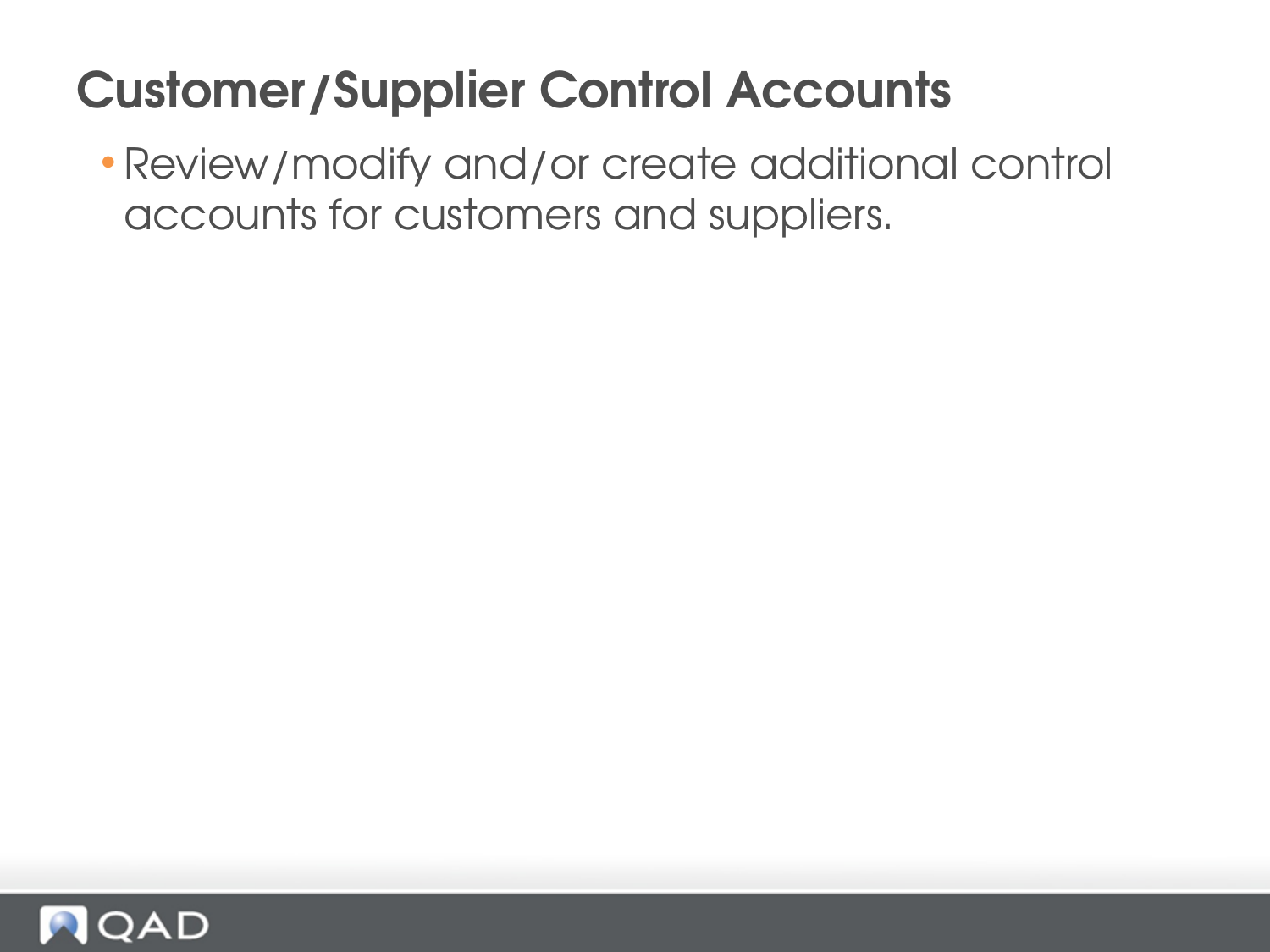

# Customer/Supplier Control Accounts
Review/modify and/or create additional control accounts for customers and suppliers.